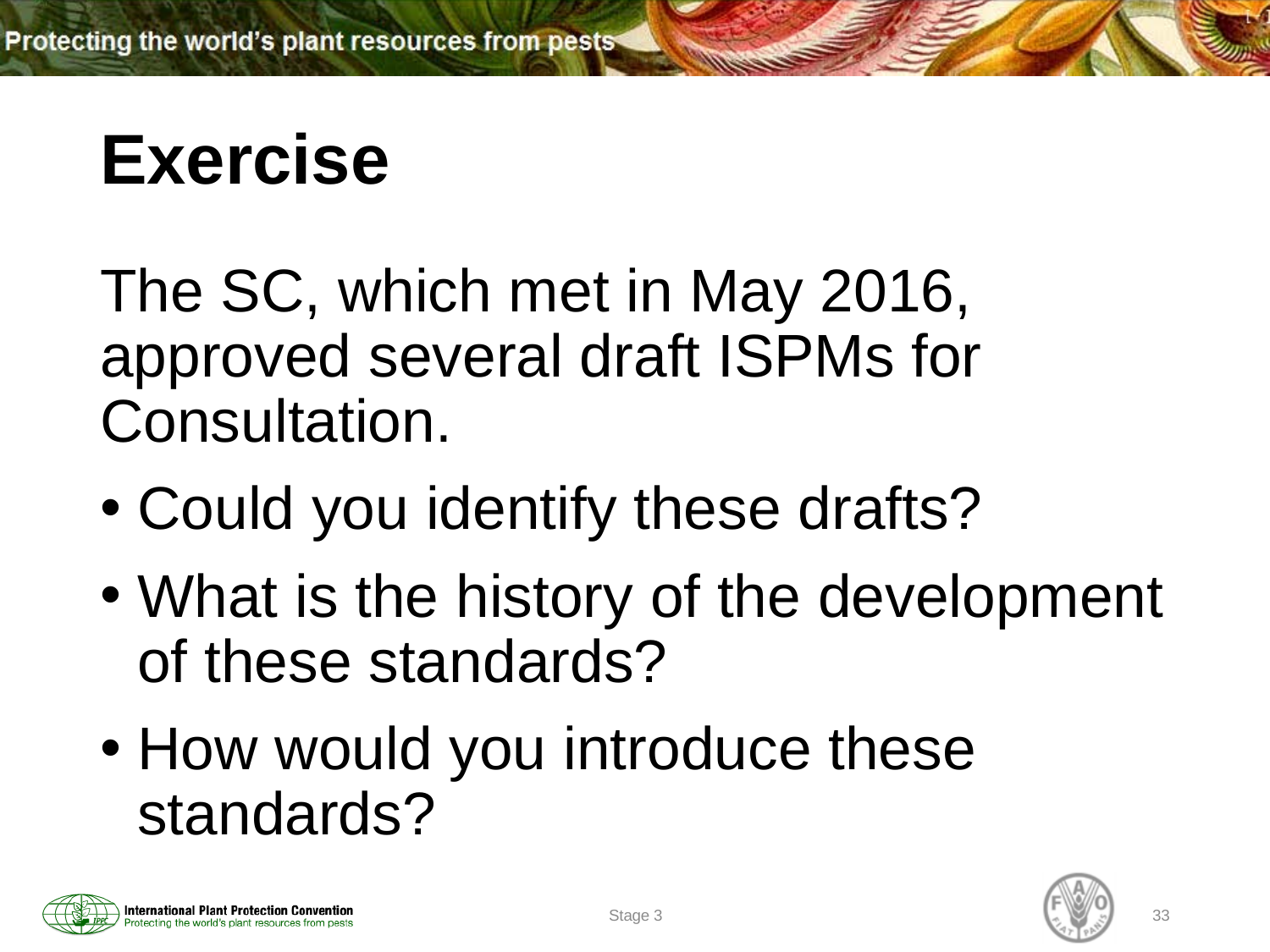

# Exercise
The SC, which met in May 2016, approved several draft ISPMs for Consultation.
Could you identify these drafts?
What is the history of the development of these standards?
How would you introduce these standards?
Stage 3
33